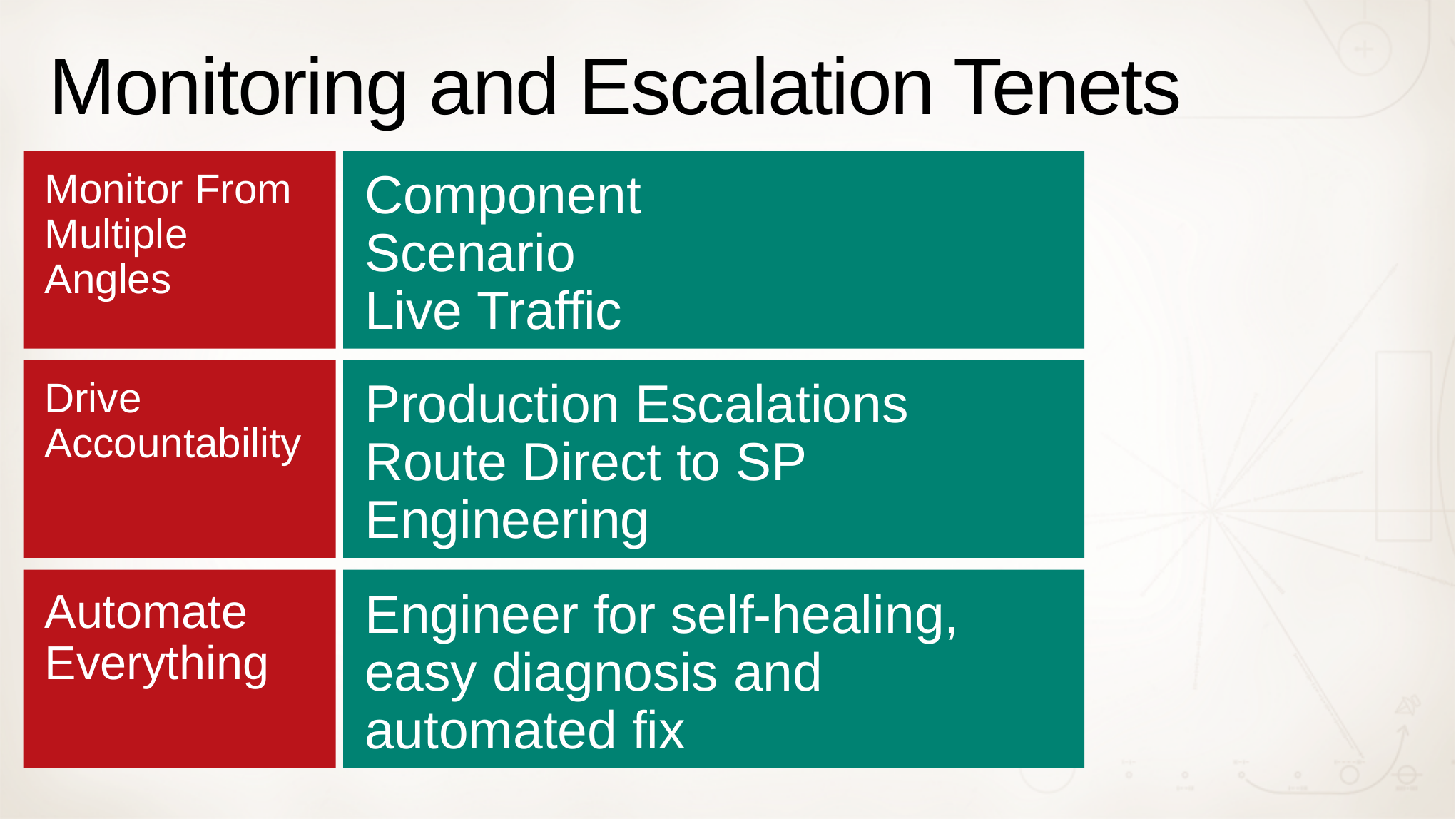

# Monitoring and Escalation Tenets
Monitor From Multiple Angles
Component
Scenario
Live Traffic
Drive Accountability
Production Escalations Route Direct to SP Engineering
Automate Everything
Engineer for self-healing, easy diagnosis and automated fix